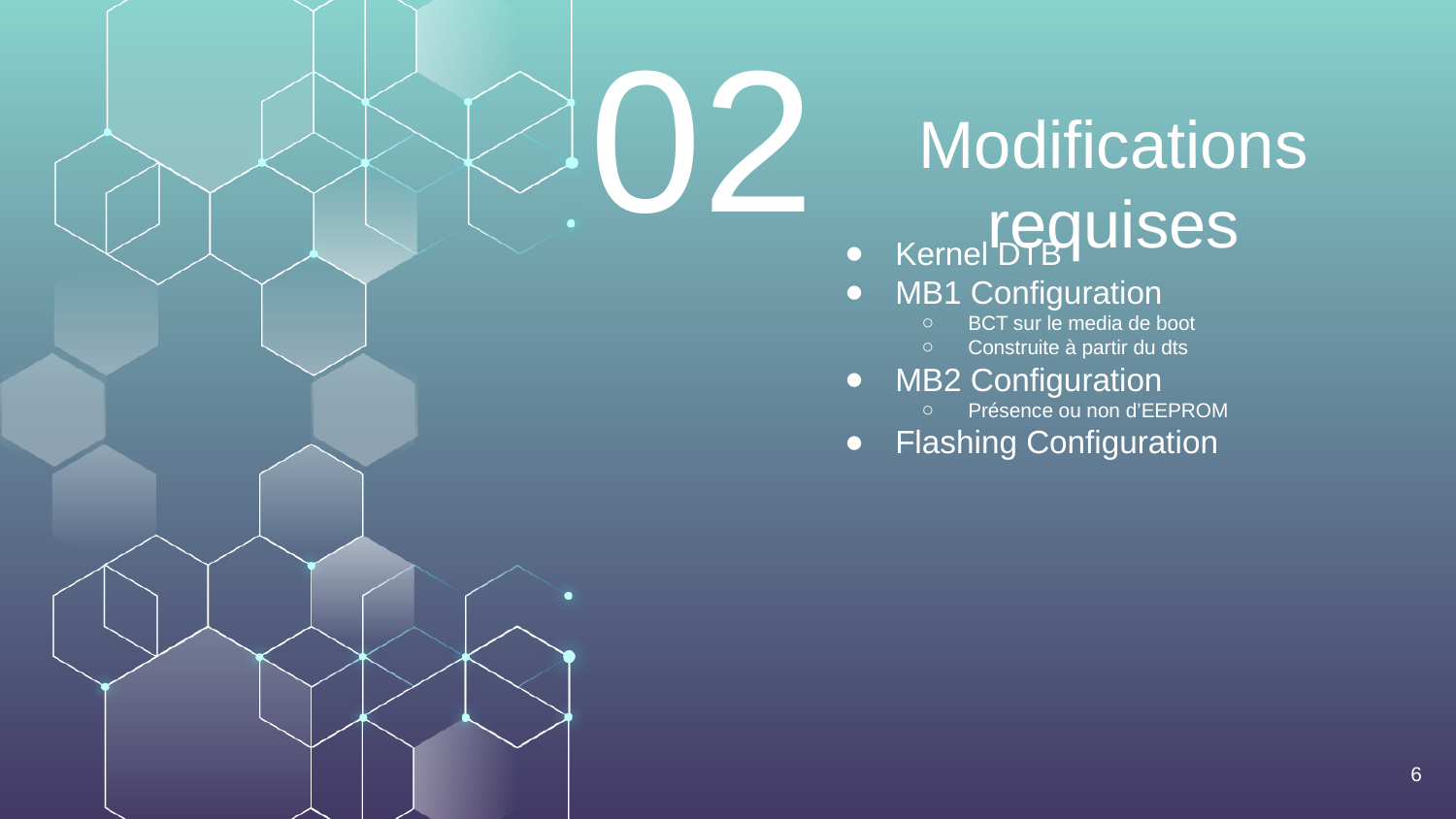

02
# Modifications requises

Kernel DTB
MB1 Configuration
BCT sur le media de boot
Construite à partir du dts
MB2 Configuration
Présence ou non d’EEPROM
Flashing Configuration
6